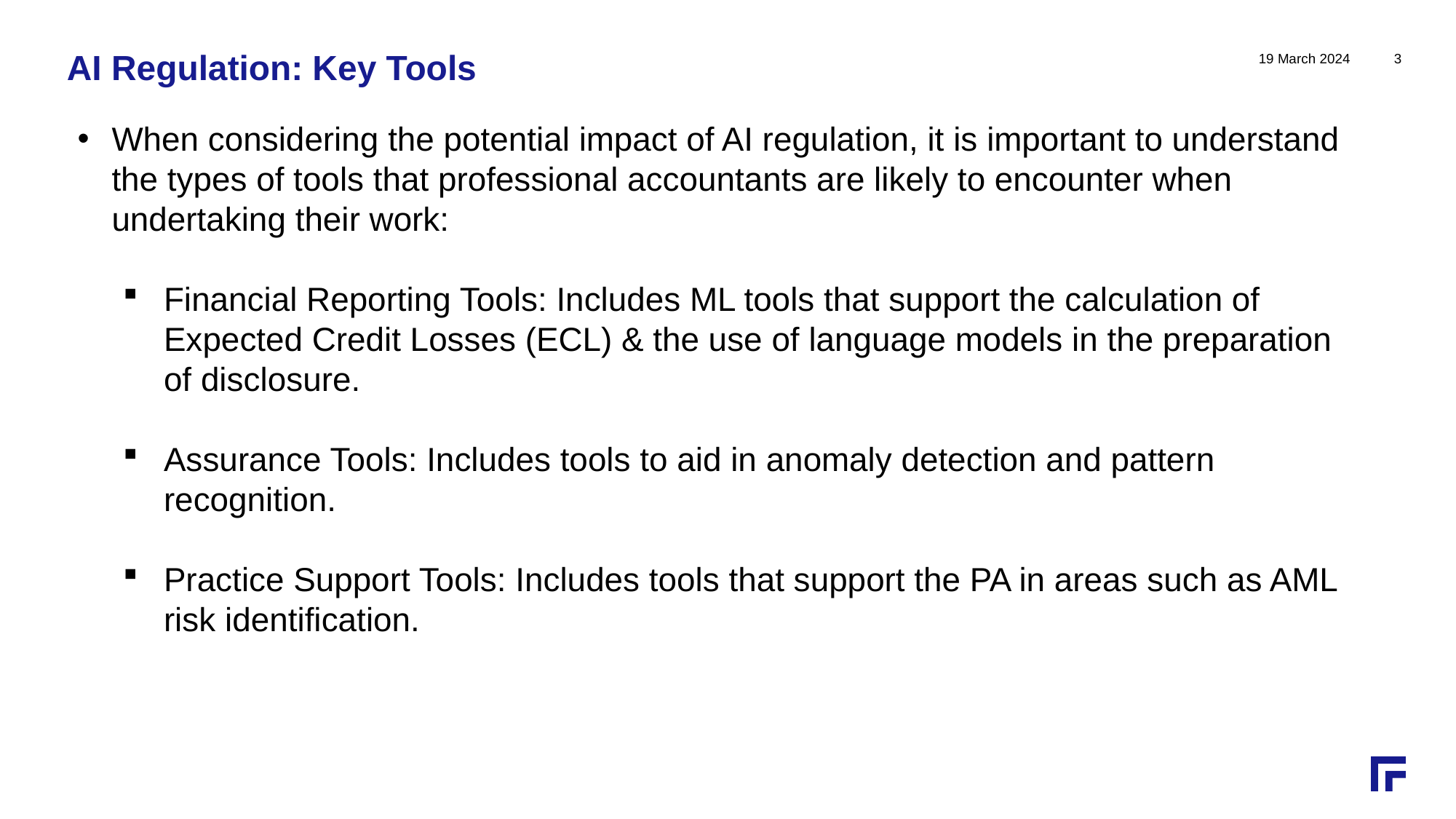

# AI Regulation: Key Tools
19 March 2024
3
When considering the potential impact of AI regulation, it is important to understand the types of tools that professional accountants are likely to encounter when undertaking their work:

Financial Reporting Tools: Includes ML tools that support the calculation of Expected Credit Losses (ECL) & the use of language models in the preparation of disclosure.

Assurance Tools: Includes tools to aid in anomaly detection and pattern recognition.

Practice Support Tools: Includes tools that support the PA in areas such as AML risk identification.